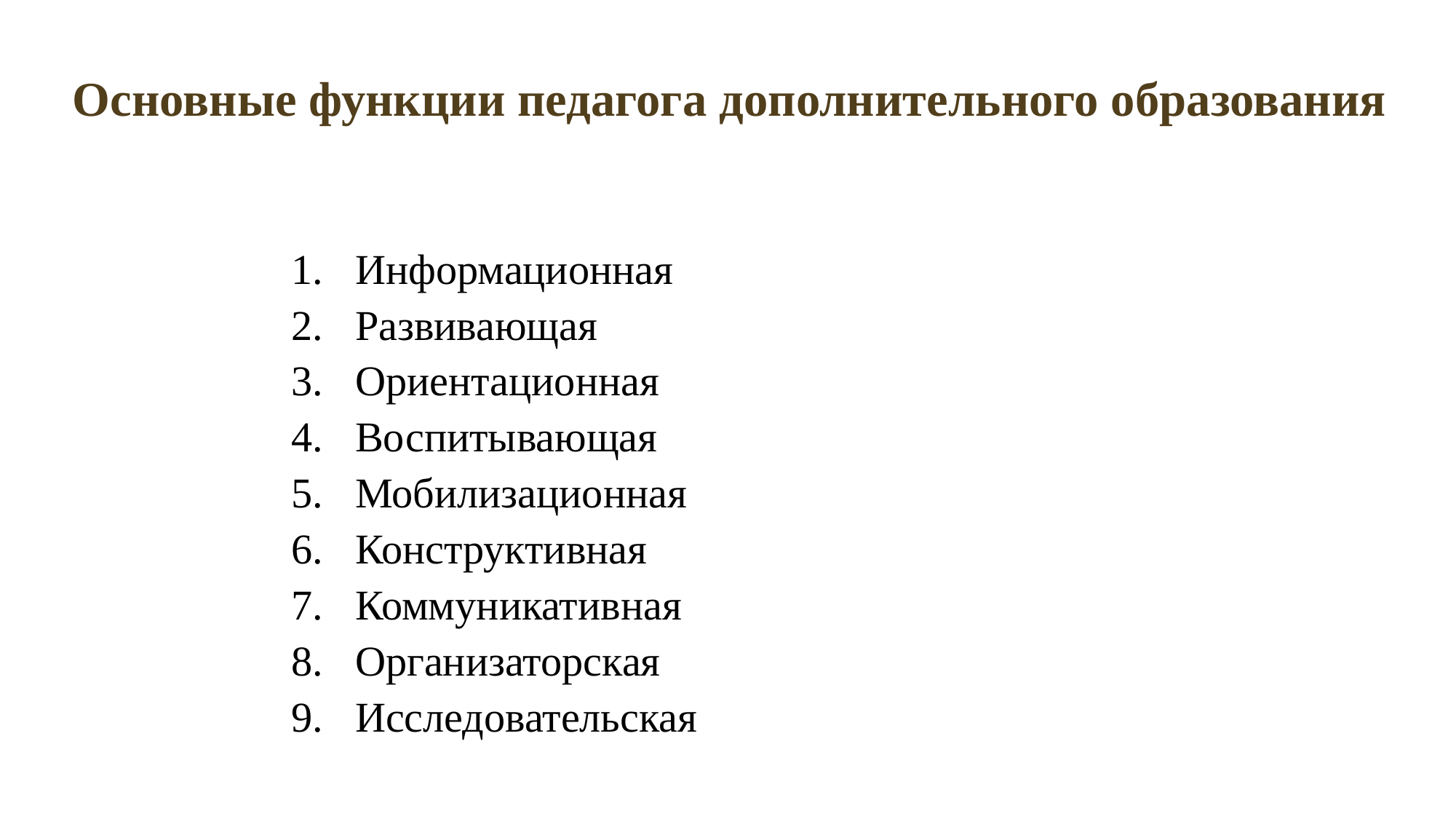

# Основные функции педагога дополнительного образования
Информационная
Развивающая
Ориентационная
Воспитывающая
Мобилизационная
Конструктивная
Коммуникативная
Организаторская
Исследовательская